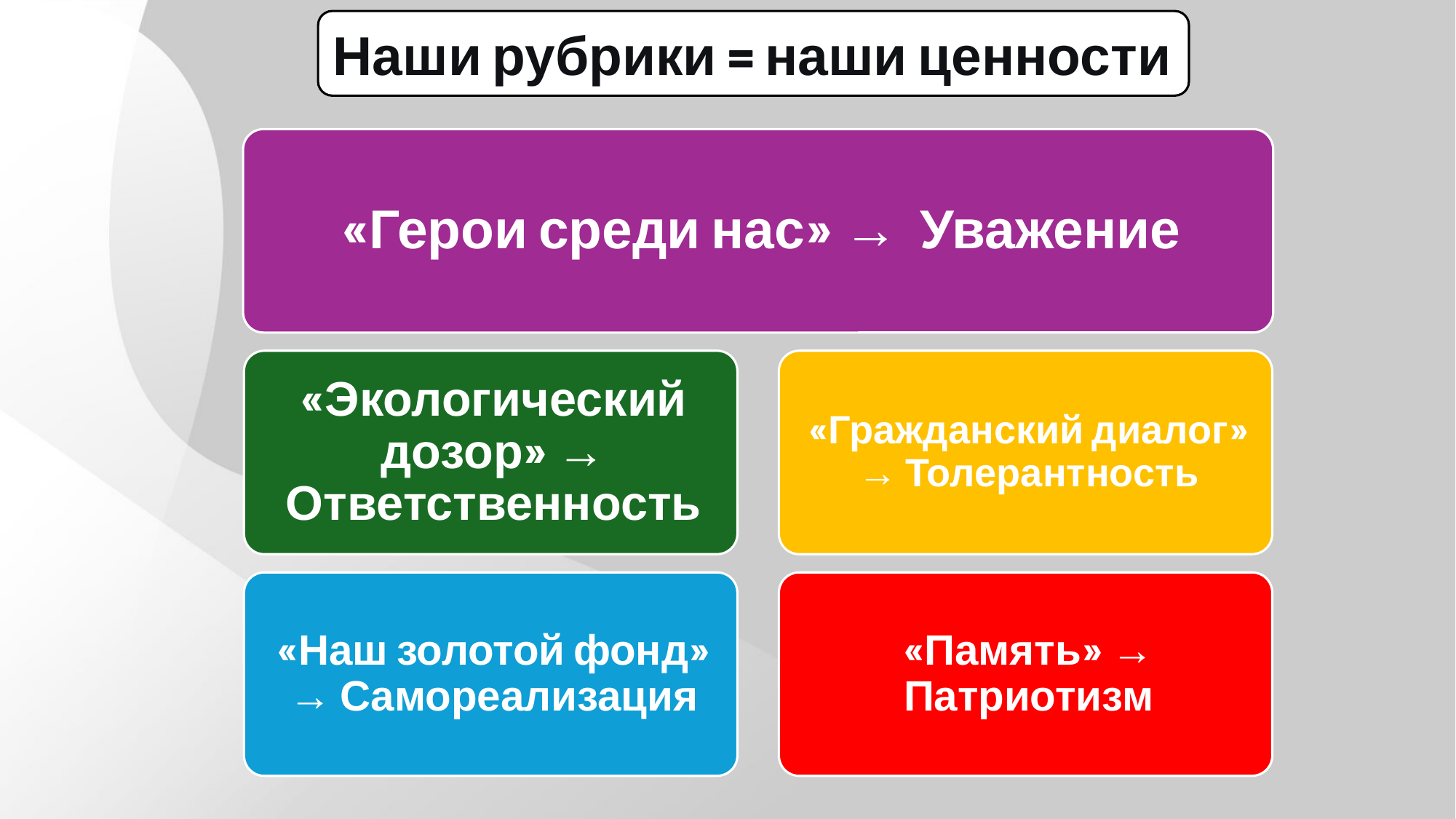

Наши рубрики = наши ценности
«Герои среди нас» →  Уважение
«Экологический дозор» → Ответственность
«Наш золотой фонд» → Самореализация
«Гражданский диалог» → Толерантность
«Память» → Патриотизм